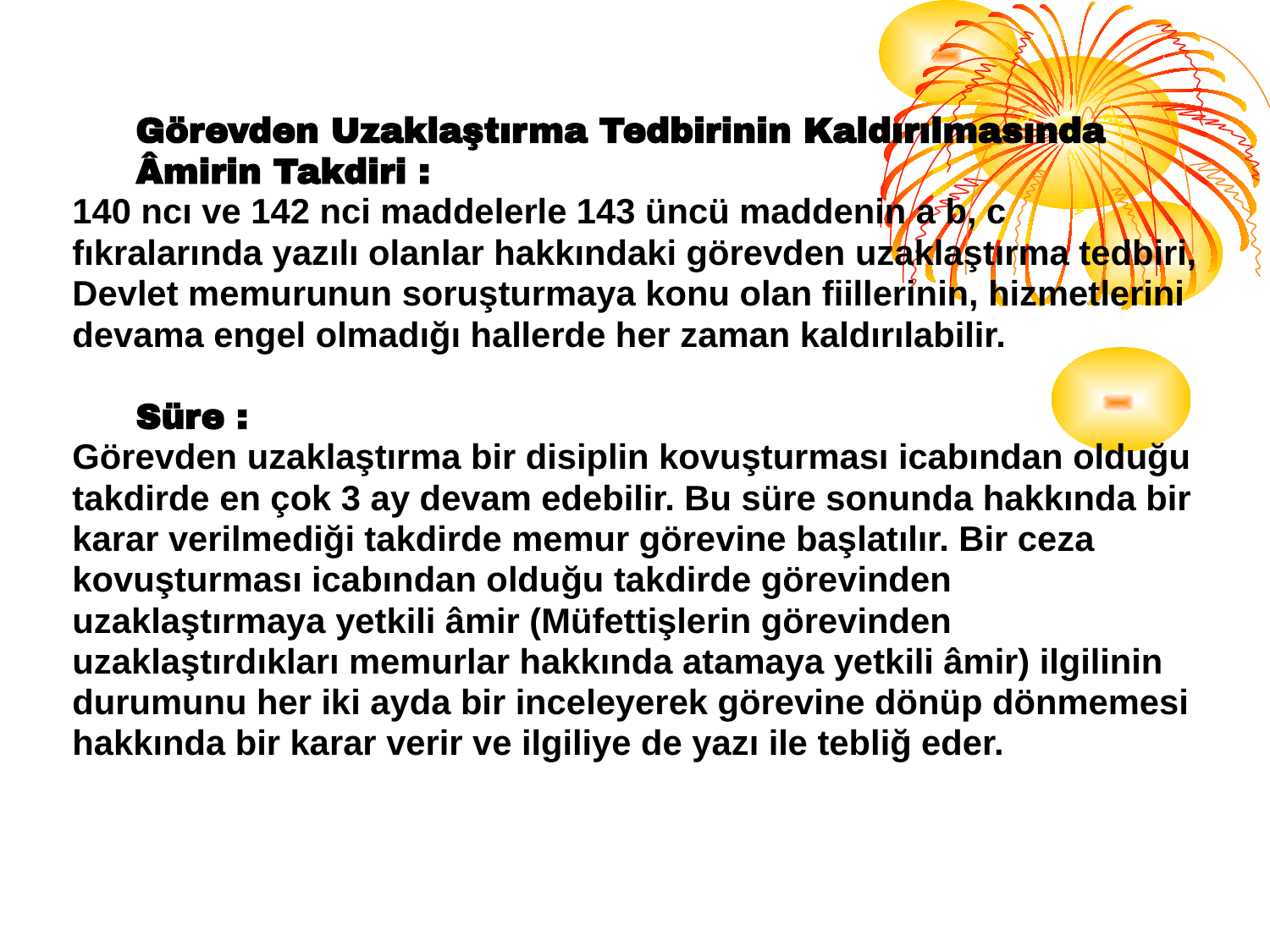

Görevden Uzaklaştırma Tedbirinin Kaldırılmasında
Âmirin Takdiri :
140 ncı ve 142 nci maddelerle 143 üncü maddenin a b, c
fıkralarında yazılı olanlar hakkındaki görevden uzaklaştırma tedbiri,
Devlet memurunun soruşturmaya konu olan fiillerinin, hizmetlerini
devama engel olmadığı hallerde her zaman kaldırılabilir.

Süre :
Görevden uzaklaştırma bir disiplin kovuşturması icabından olduğu
takdirde en çok 3 ay devam edebilir. Bu süre sonunda hakkında bir
karar verilmediği takdirde memur görevine başlatılır. Bir ceza
kovuşturması icabından olduğu takdirde görevinden
uzaklaştırmaya yetkili âmir (Müfettişlerin görevinden
uzaklaştırdıkları memurlar hakkında atamaya yetkili âmir) ilgilinin
durumunu her iki ayda bir inceleyerek görevine dönüp dönmemesi
hakkında bir karar verir ve ilgiliye de yazı ile tebliğ eder.